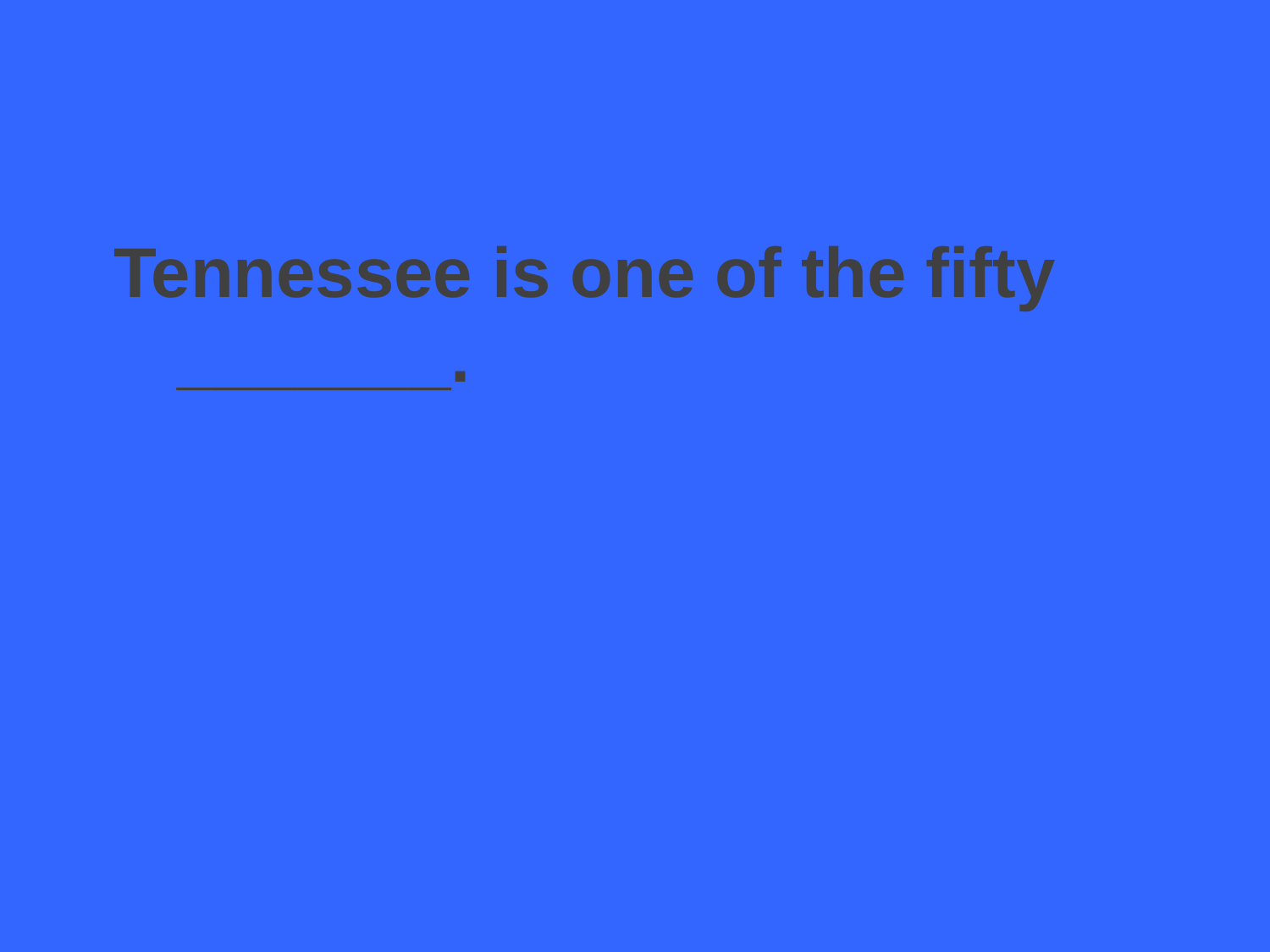

#
Tennessee is one of the fifty _______.